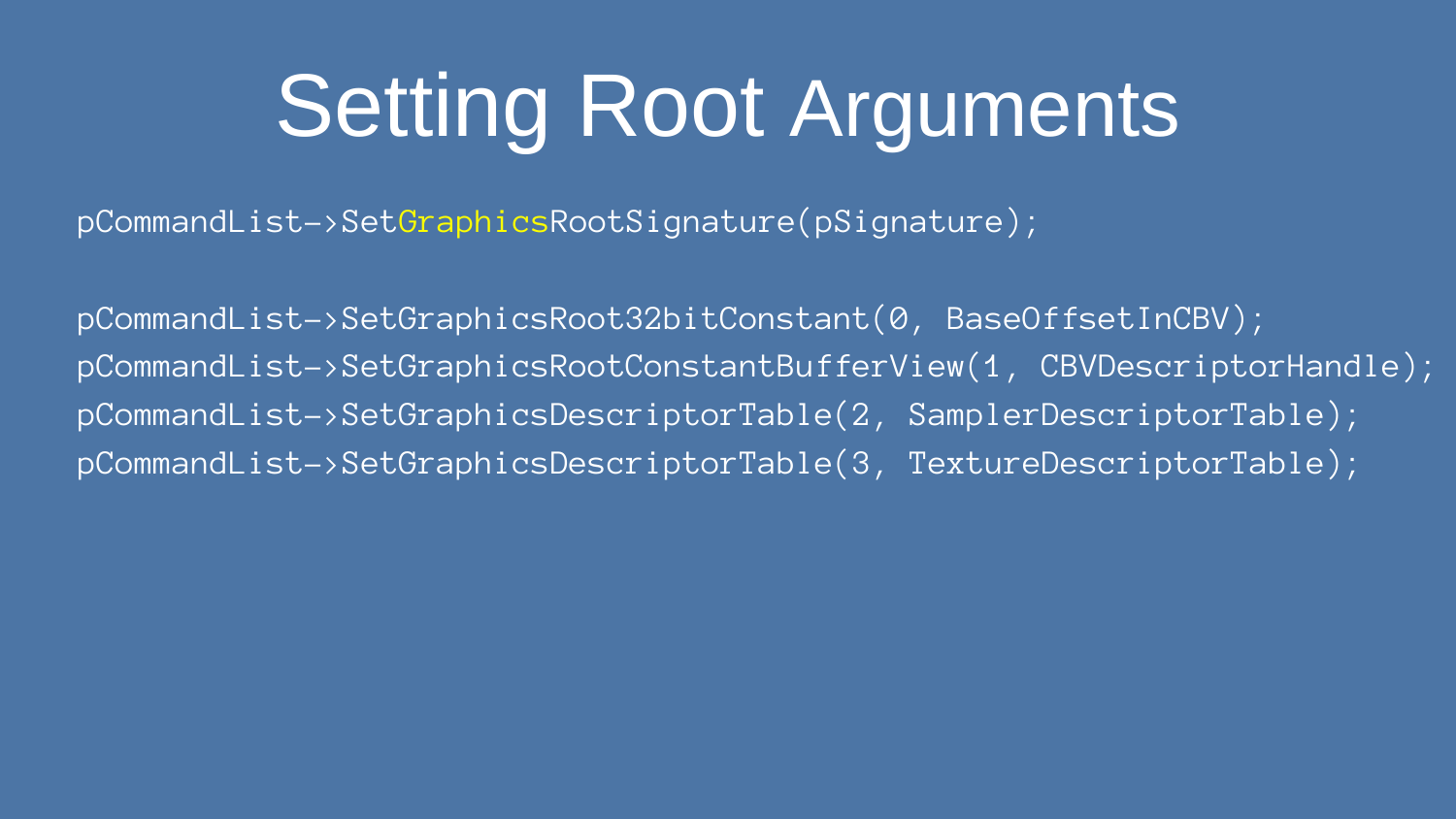

# Setting Root Arguments
pCommandList->SetGraphicsRootSignature(pSignature);

pCommandList->SetGraphicsRoot32bitConstant(0, BaseOffsetInCBV);
pCommandList->SetGraphicsRootConstantBufferView(1, CBVDescriptorHandle);
pCommandList->SetGraphicsDescriptorTable(2, SamplerDescriptorTable);
pCommandList->SetGraphicsDescriptorTable(3, TextureDescriptorTable);